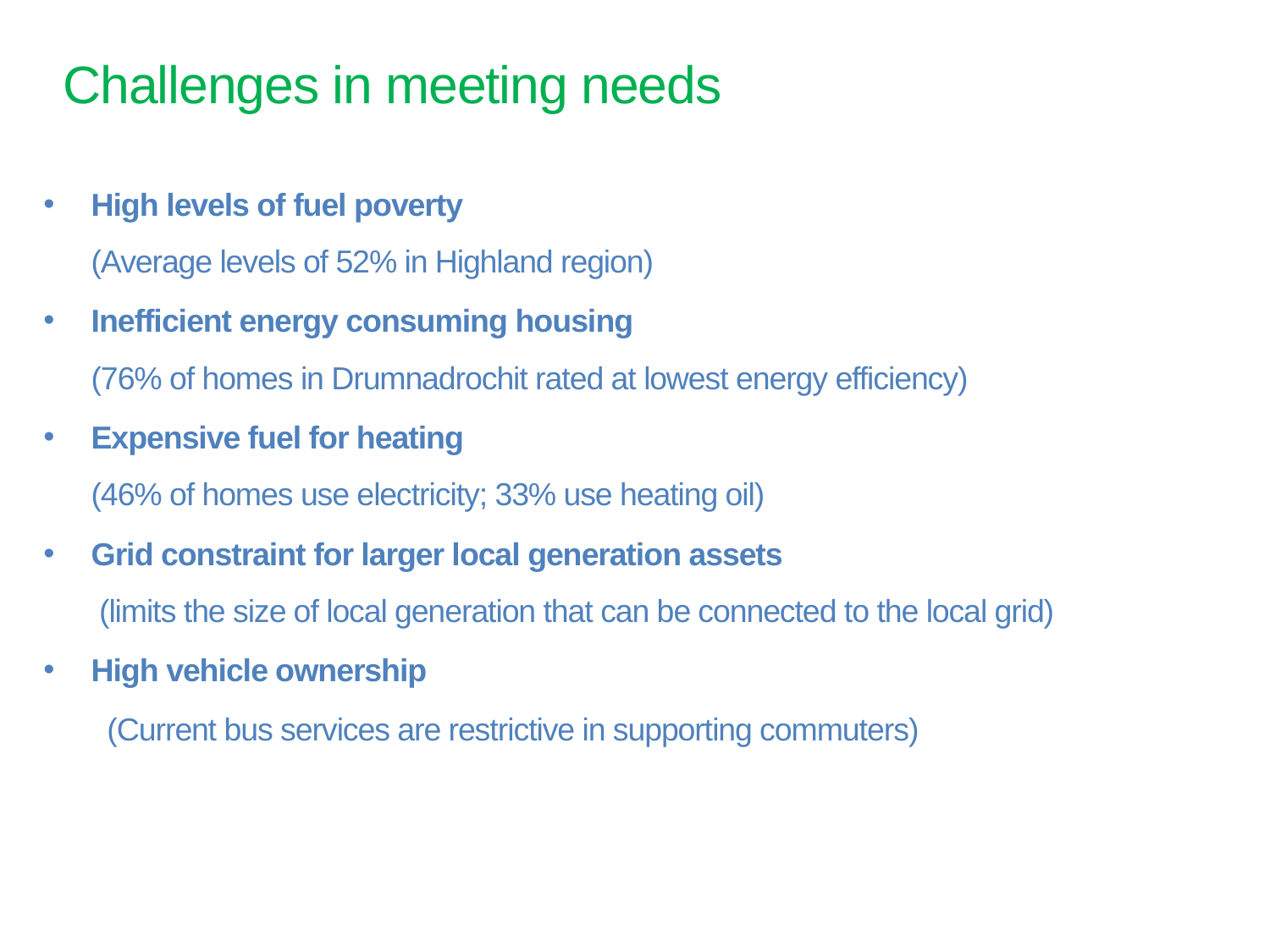

Challenges in meeting needs
High levels of fuel poverty
(Average levels of 52% in Highland region)
Inefficient energy consuming housing
(76% of homes in Drumnadrochit rated at lowest energy efficiency)
Expensive fuel for heating
(46% of homes use electricity; 33% use heating oil)
Grid constraint for larger local generation assets
 (limits the size of local generation that can be connected to the local grid)
High vehicle ownership
(Current bus services are restrictive in supporting commuters)